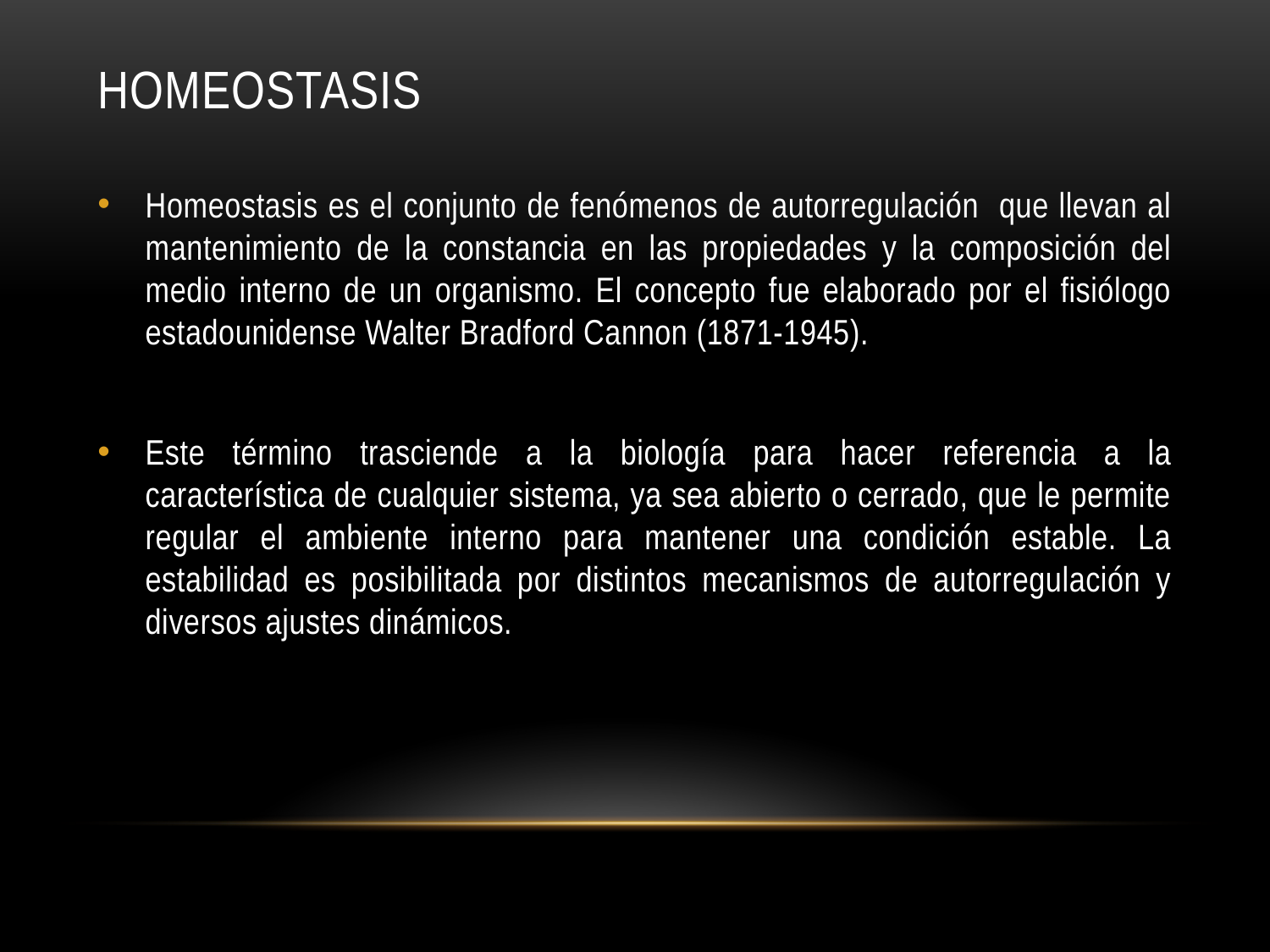

# Homeostasis
Homeostasis es el conjunto de fenómenos de autorregulación  que llevan al mantenimiento de la constancia en las propiedades y la composición del medio interno de un organismo. El concepto fue elaborado por el fisiólogo estadounidense Walter Bradford Cannon (1871-1945).

Este término trasciende a la biología para hacer referencia a la característica de cualquier sistema, ya sea abierto o cerrado, que le permite regular el ambiente interno para mantener una condición estable. La estabilidad es posibilitada por distintos mecanismos de autorregulación y diversos ajustes dinámicos.